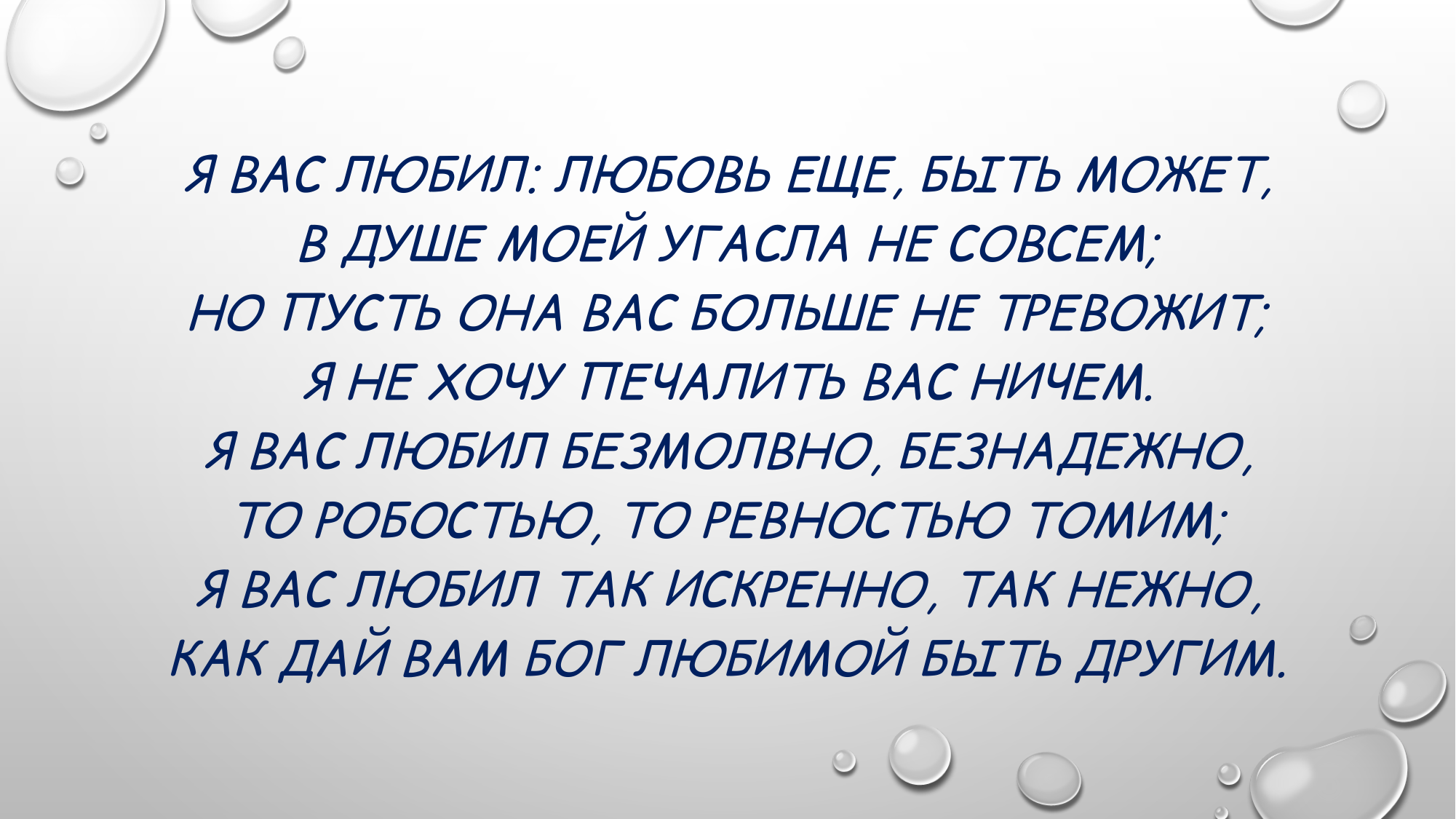

#
Я вас любил: любовь еще, быть может,
В душе моей угасла не совсем;
Но пусть она вас больше не тревожит;
Я не хочу печалить вас ничем.
Я вас любил безмолвно, безнадежно,
То робостью, то ревностью томим;
Я вас любил так искренно, так нежно,
Как дай вам Бог любимой быть другим.